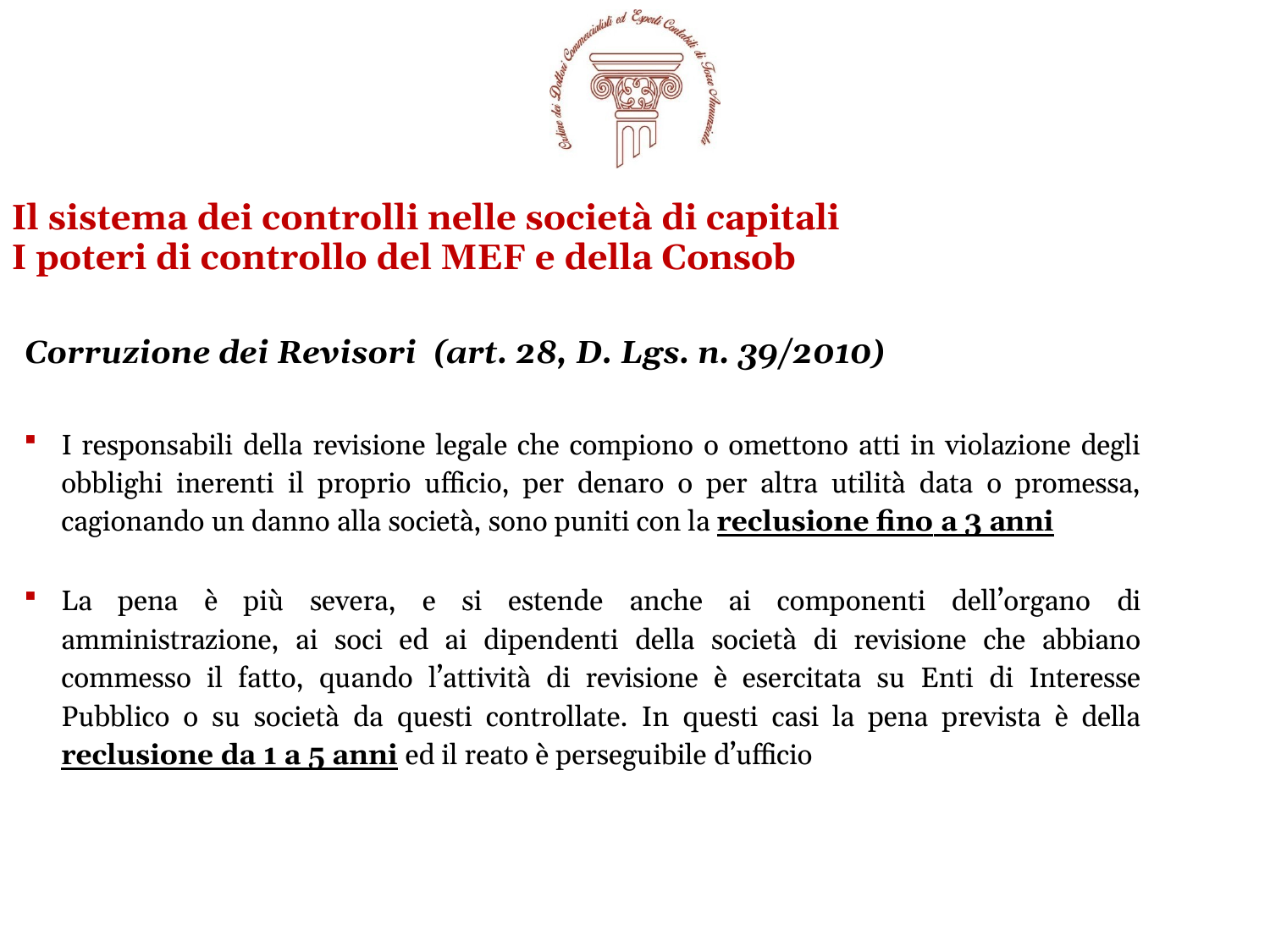

# Il sistema dei controlli nelle società di capitali
I poteri di controllo del MEF e della Consob
Corruzione dei Revisori (art. 28, D. Lgs. n. 39/2010)

I responsabili della revisione legale che compiono o omettono atti in violazione degli obblighi inerenti il proprio ufficio, per denaro o per altra utilità data o promessa, cagionando un danno alla società, sono puniti con la reclusione fino a 3 anni

La  pena  è  più  severa,  e  si  estende  anche  ai  componenti  dell’organo  di amministrazione, ai soci ed ai dipendenti della società di revisione che abbiano commesso il fatto, quando l’attività di revisione è esercitata su Enti di Interesse Pubblico o su società da questi controllate. In questi casi la pena prevista è della reclusione da 1 a 5 anni ed il reato è perseguibile d’ufficio